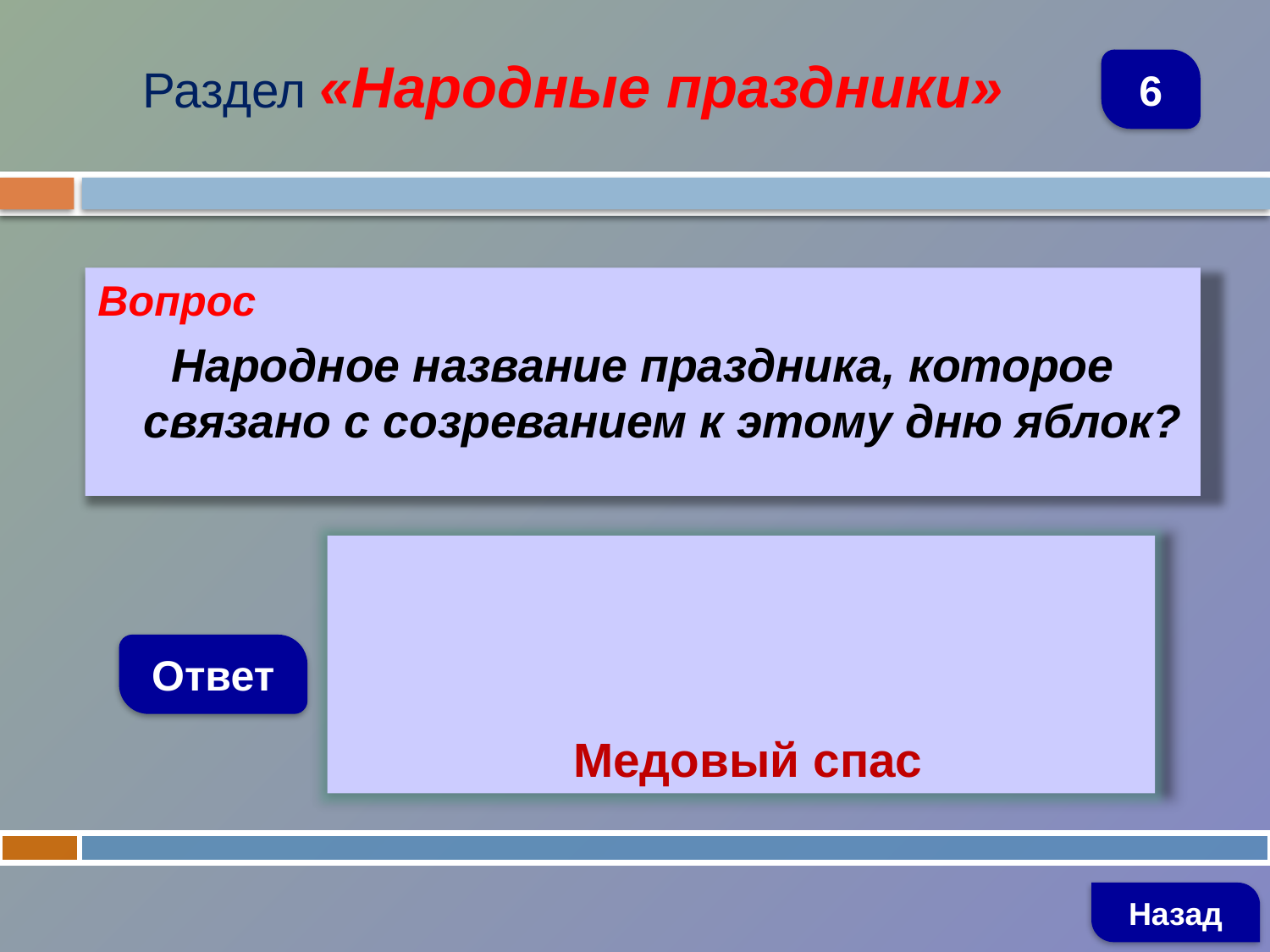

Раздел «Народные праздники»
6
Вопрос
Народное название праздника, которое связано с созреванием к этому дню яблок?

 Медовый спас
Ответ

Назад